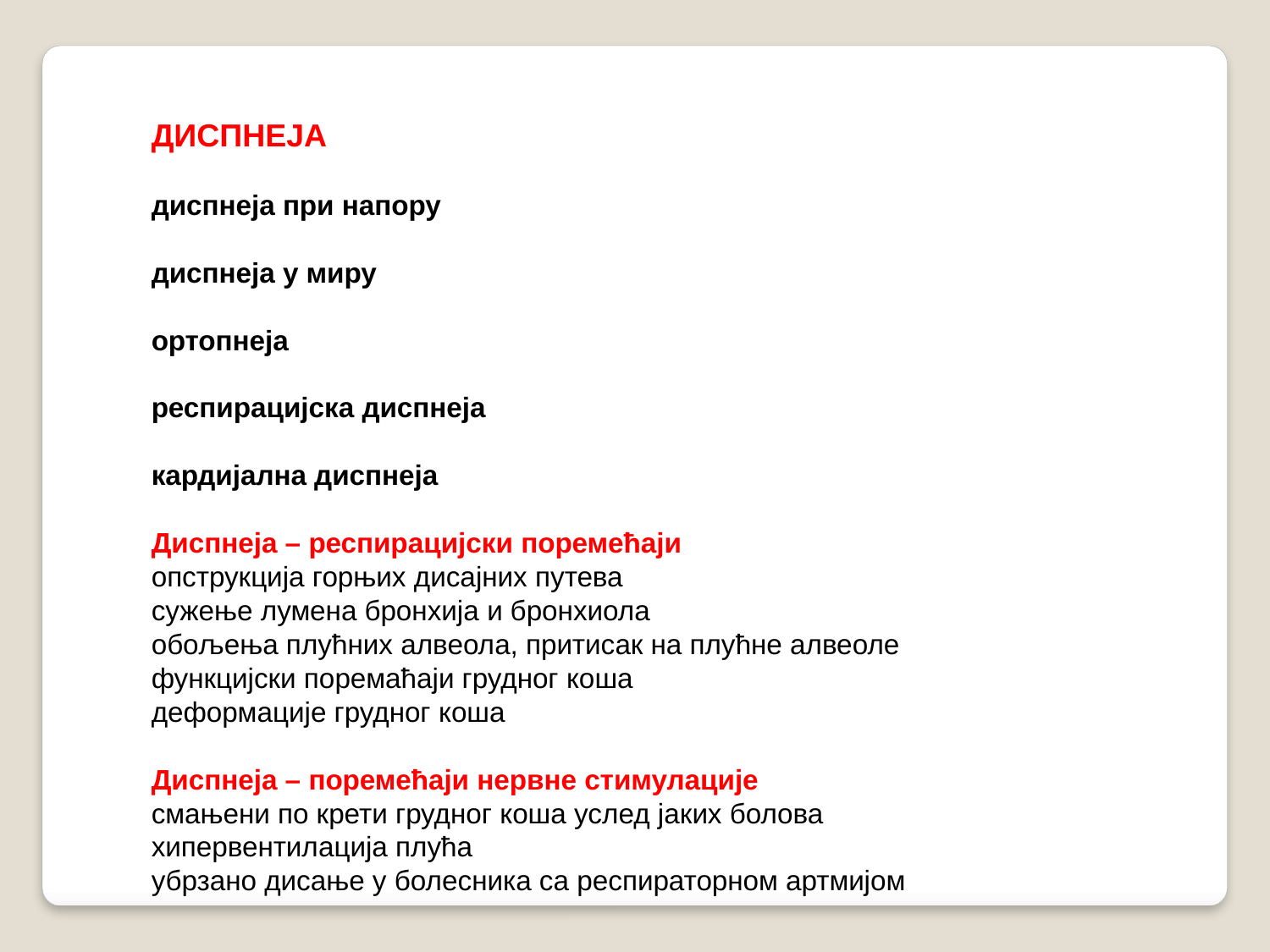

ДИСПНЕЈА

диспнеја при напору

диспнеја у миру

ортопнеја

респирацијска диспнеја

кардијална диспнеја

Диспнеја – респирацијски поремећаји
опструкција горњих дисајних путева
сужење лумена бронхија и бронхиола
обољења плућних алвеола, притисак на плућне алвеоле
функцијски поремаћаји грудног коша
деформације грудног коша

Диспнеја – поремећаји нервне стимулације
смањени по крети грудног коша услед јаких болова
хипервентилација плућа
убрзано дисање у болесника са респираторном артмијом